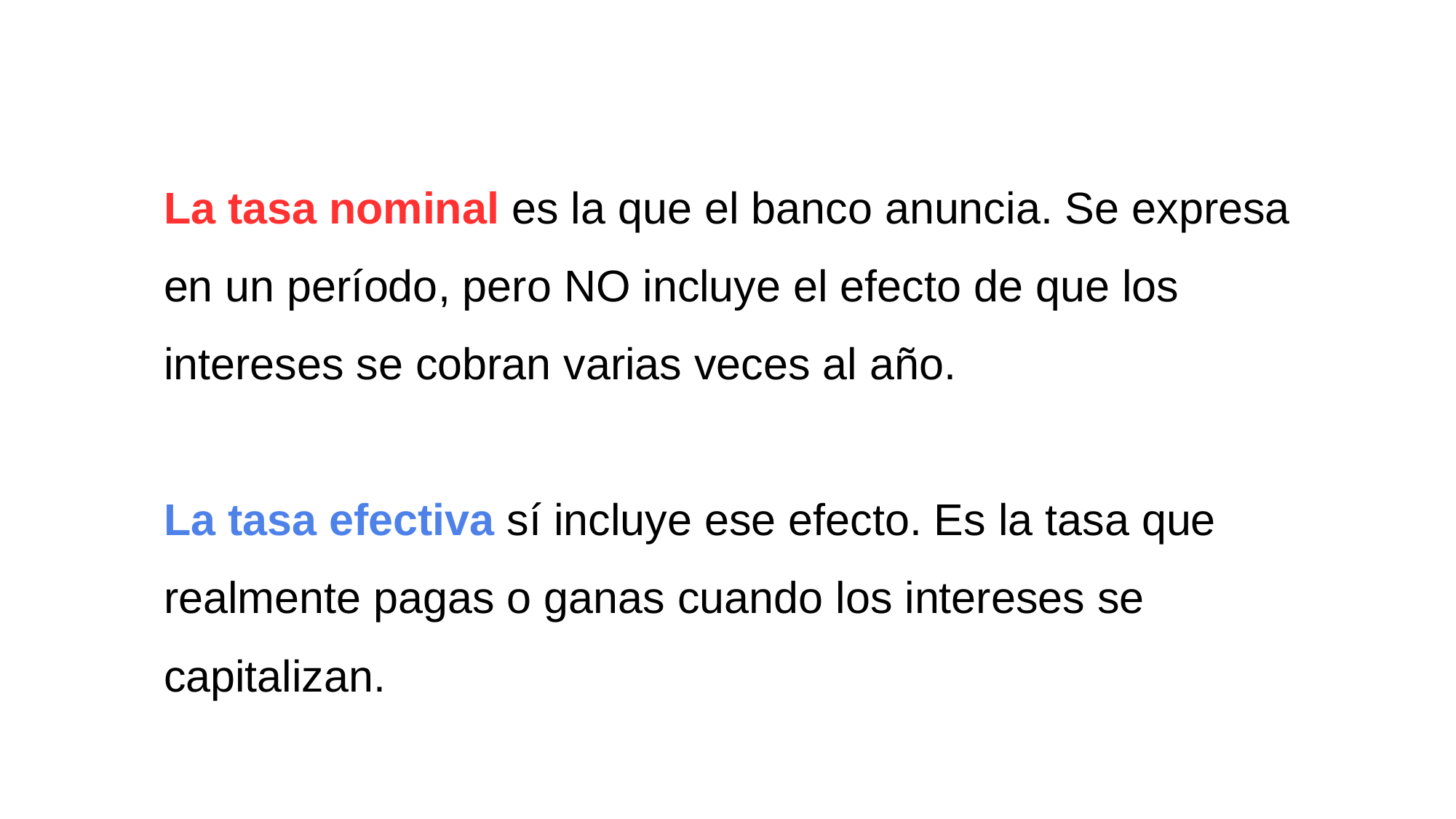

La tasa nominal es la que el banco anuncia. Se expresa en un período, pero NO incluye el efecto de que los intereses se cobran varias veces al año.

La tasa efectiva sí incluye ese efecto. Es la tasa que realmente pagas o ganas cuando los intereses se capitalizan.